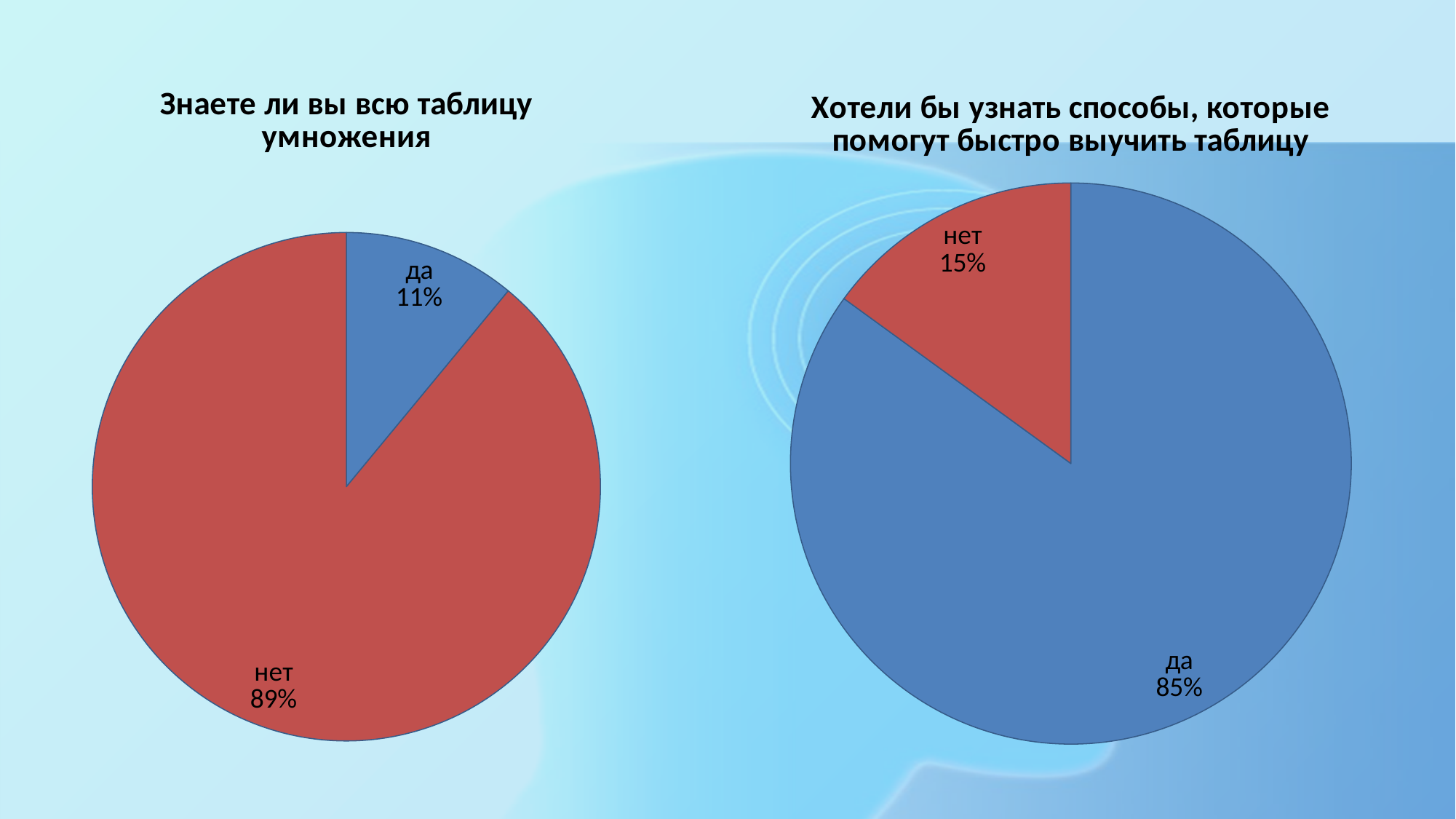

#

### Chart:

| Category | Знаете ли вы всю таблицу умножения |
|---|---|
| да | 11.0 |
| нет | 89.0 |

### Chart:

| Category | Хотели бы узнать способы, которые помогут быстро выучить таблицу |
|---|---|
| да | 0.85 |
| нет | 0.15 |